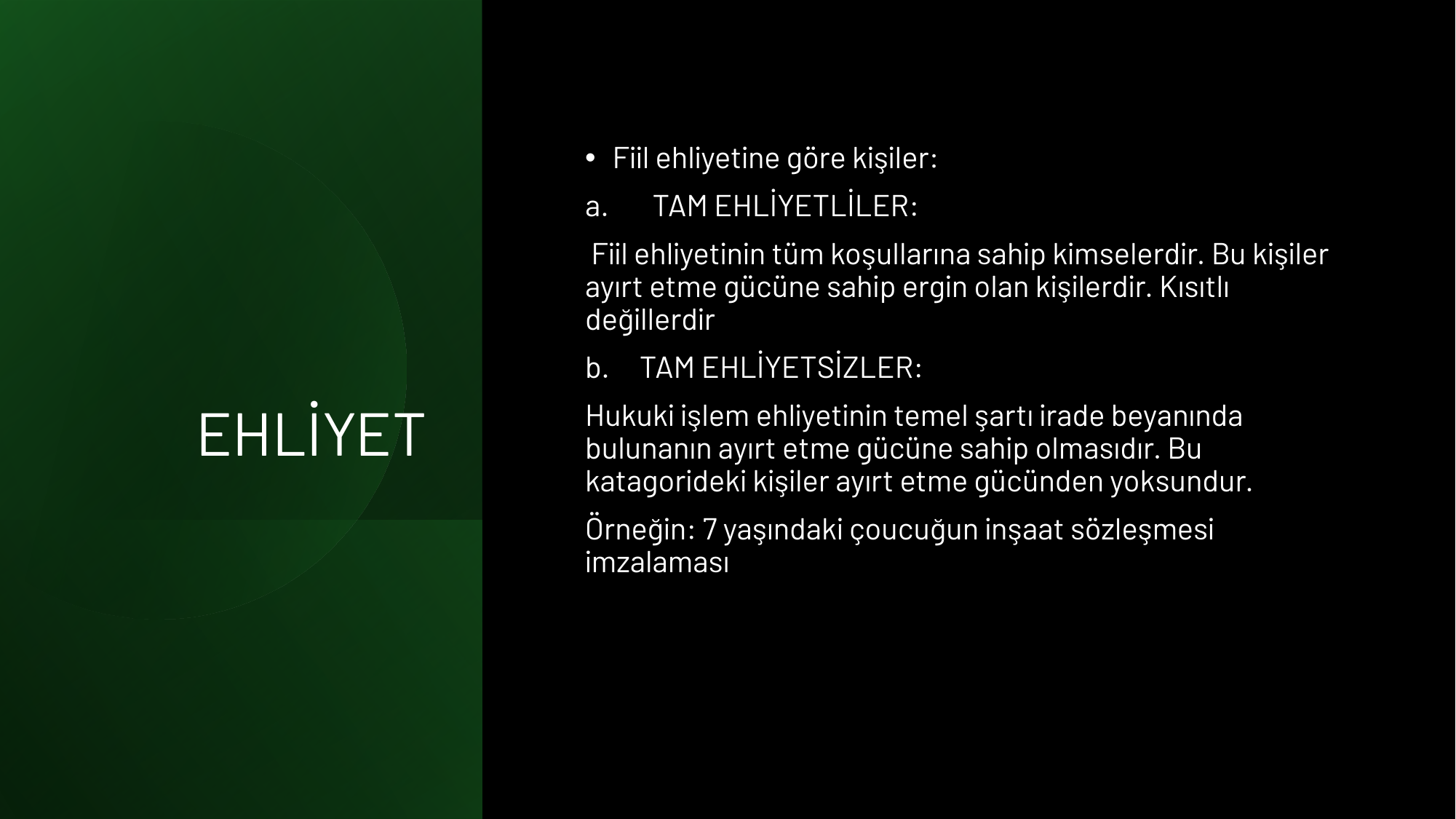

# EHLİYET
Fiil ehliyetine göre kişiler:
 TAM EHLİYETLİLER:
 Fiil ehliyetinin tüm koşullarına sahip kimselerdir. Bu kişiler ayırt etme gücüne sahip ergin olan kişilerdir. Kısıtlı değillerdir
b.     TAM EHLİYETSİZLER:
Hukuki işlem ehliyetinin temel şartı irade beyanında bulunanın ayırt etme gücüne sahip olmasıdır. Bu katagorideki kişiler ayırt etme gücünden yoksundur.
Örneğin: 7 yaşındaki çoucuğun inşaat sözleşmesi imzalaması